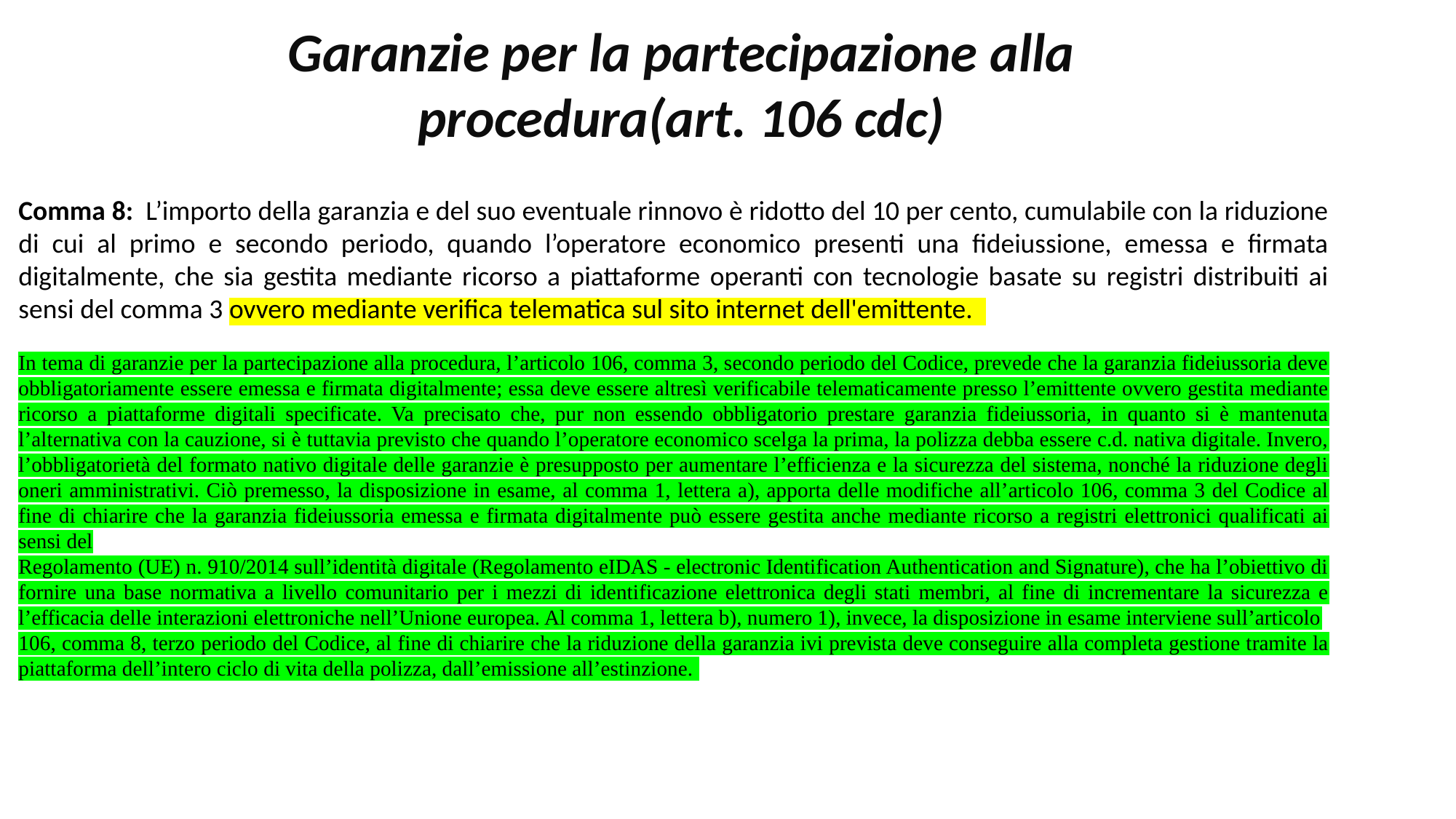

Garanzie per la partecipazione alla procedura(art. 106 cdc)

Comma 8:  L’importo della garanzia e del suo eventuale rinnovo è ridotto del 10 per cento, cumulabile con la riduzione di cui al primo e secondo periodo, quando l’operatore economico presenti una fideiussione, emessa e firmata digitalmente, che sia gestita mediante ricorso a piattaforme operanti con tecnologie basate su registri distribuiti ai sensi del comma 3 ovvero mediante verifica telematica sul sito internet dell'emittente.

In tema di garanzie per la partecipazione alla procedura, l’articolo 106, comma 3, secondo periodo del Codice, prevede che la garanzia fideiussoria deve obbligatoriamente essere emessa e firmata digitalmente; essa deve essere altresì verificabile telematicamente presso l’emittente ovvero gestita mediante ricorso a piattaforme digitali specificate. Va precisato che, pur non essendo obbligatorio prestare garanzia fideiussoria, in quanto si è mantenuta l’alternativa con la cauzione, si è tuttavia previsto che quando l’operatore economico scelga la prima, la polizza debba essere c.d. nativa digitale. Invero, l’obbligatorietà del formato nativo digitale delle garanzie è presupposto per aumentare l’efficienza e la sicurezza del sistema, nonché la riduzione degli oneri amministrativi. Ciò premesso, la disposizione in esame, al comma 1, lettera a), apporta delle modifiche all’articolo 106, comma 3 del Codice al fine di chiarire che la garanzia fideiussoria emessa e firmata digitalmente può essere gestita anche mediante ricorso a registri elettronici qualificati ai sensi del
Regolamento (UE) n. 910/2014 sull’identità digitale (Regolamento eIDAS - electronic Identification Authentication and Signature), che ha l’obiettivo di fornire una base normativa a livello comunitario per i mezzi di identificazione elettronica degli stati membri, al fine di incrementare la sicurezza e l’efficacia delle interazioni elettroniche nell’Unione europea. Al comma 1, lettera b), numero 1), invece, la disposizione in esame interviene sull’articolo
106, comma 8, terzo periodo del Codice, al fine di chiarire che la riduzione della garanzia ivi prevista deve conseguire alla completa gestione tramite la piattaforma dell’intero ciclo di vita della polizza, dall’emissione all’estinzione.